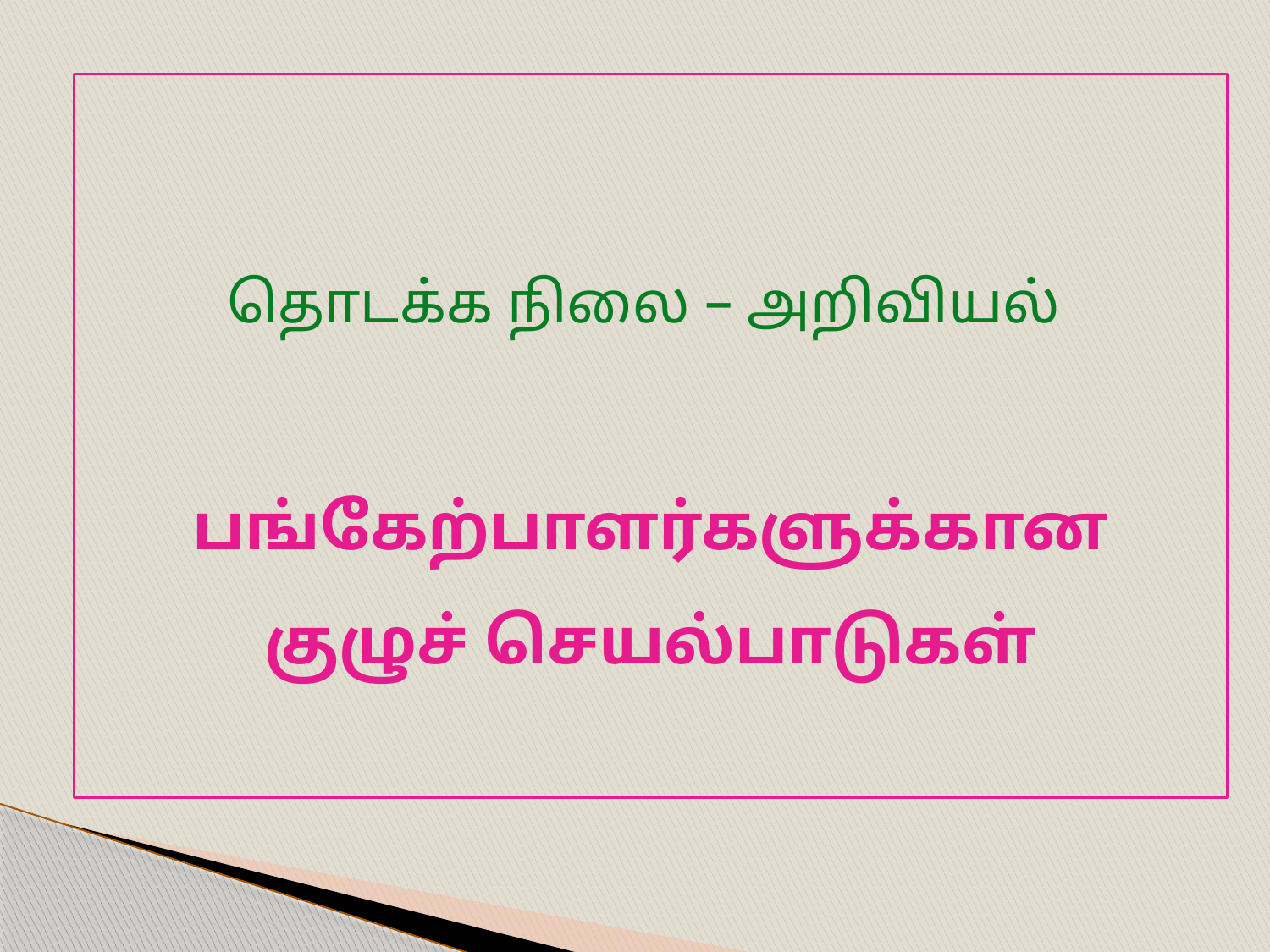

தொடக்க நிலை – அறிவியல்

பங்கேற்பாளர்களுக்கான குழுச் செயல்பாடுகள்